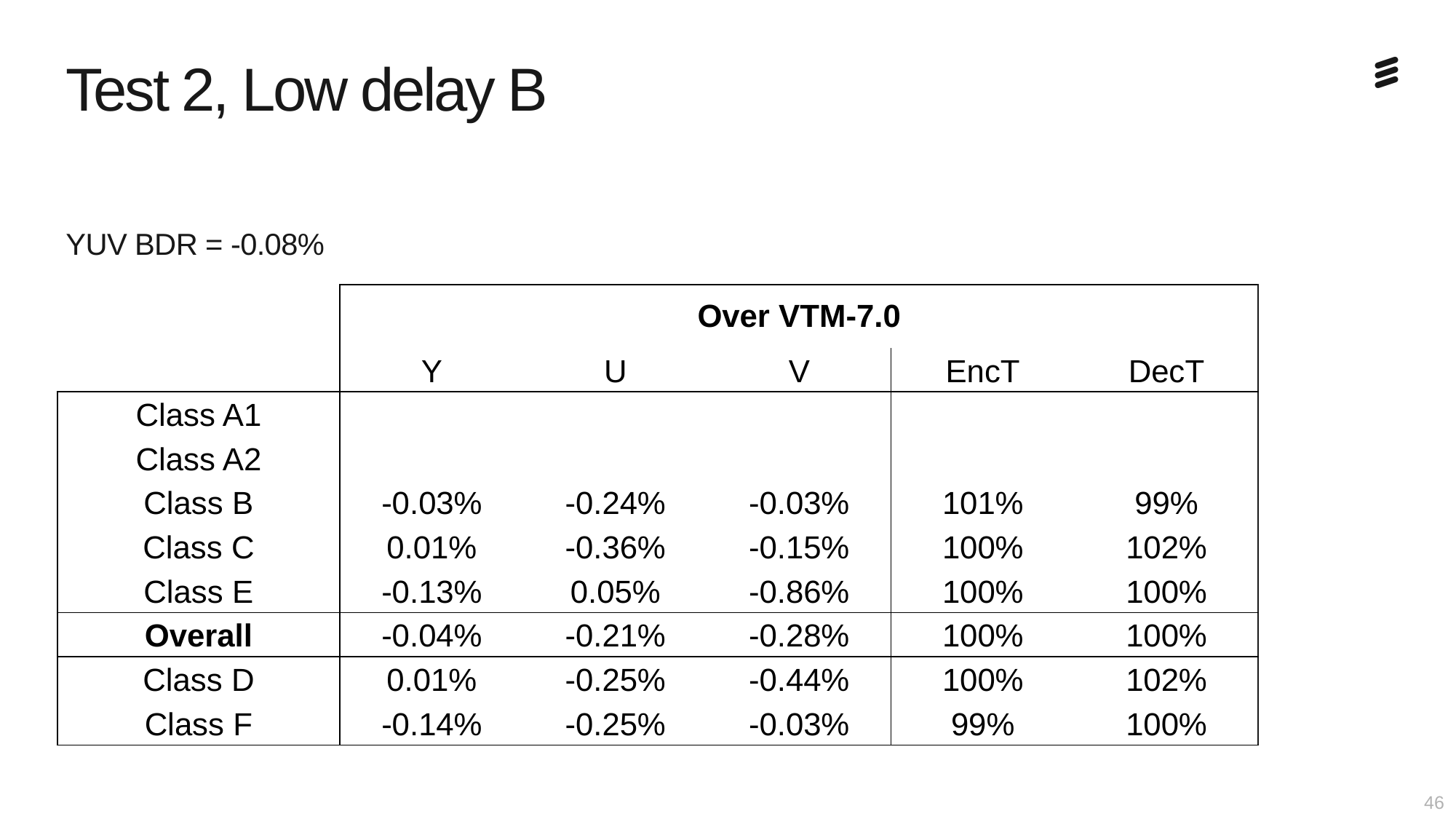

# Test 2, Low delay B
YUV BDR = -0.08%
|  | Over VTM-7.0 |  |  |  |  |
| --- | --- | --- | --- | --- | --- |
|  | Y | U | V | EncT | DecT |
| Class A1 |  |  |  |  |  |
| Class A2 |  |  |  |  |  |
| Class B | -0.03% | -0.24% | -0.03% | 101% | 99% |
| Class C | 0.01% | -0.36% | -0.15% | 100% | 102% |
| Class E | -0.13% | 0.05% | -0.86% | 100% | 100% |
| Overall | -0.04% | -0.21% | -0.28% | 100% | 100% |
| Class D | 0.01% | -0.25% | -0.44% | 100% | 102% |
| Class F | -0.14% | -0.25% | -0.03% | 99% | 100% |
46